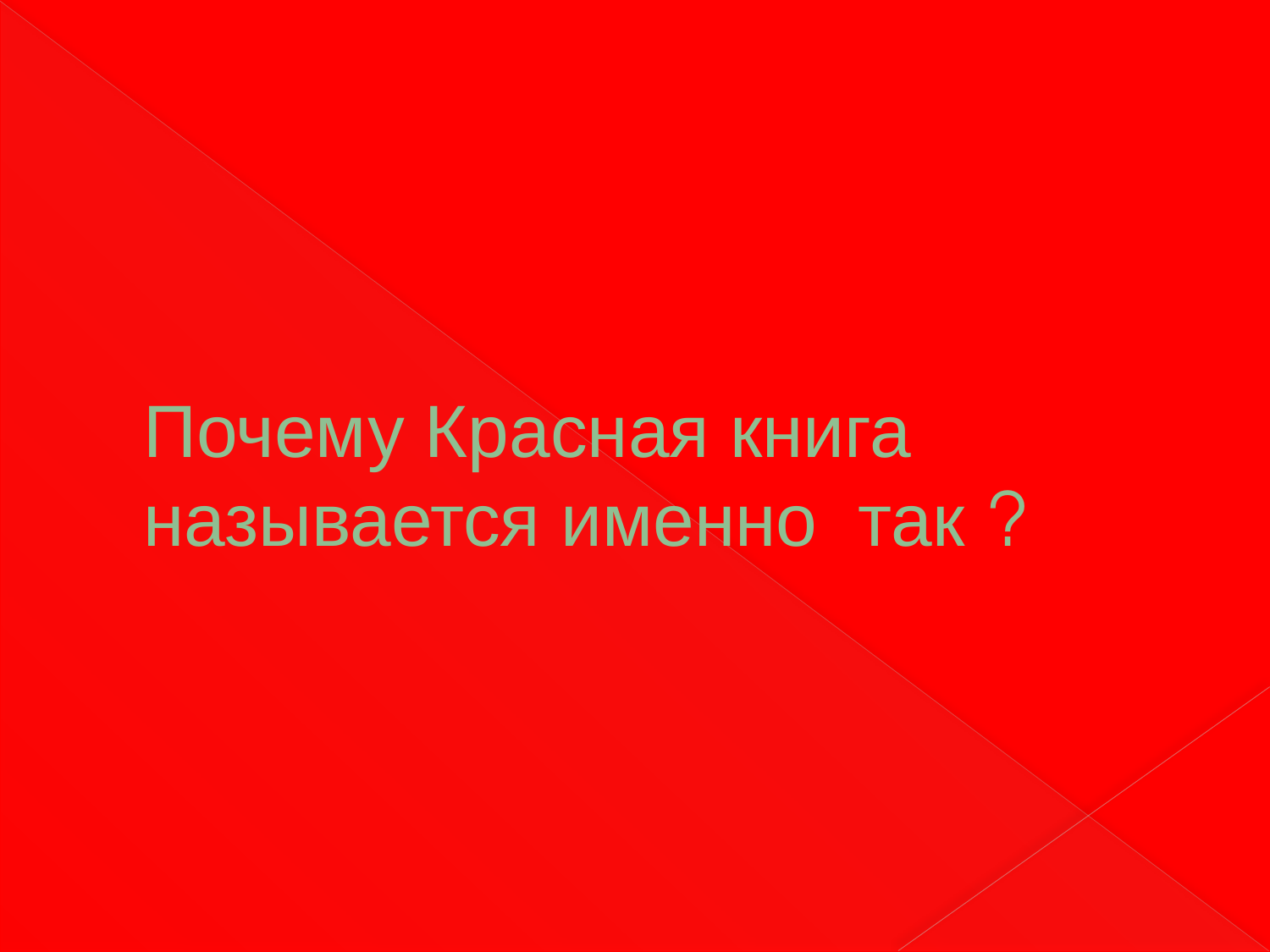

# Почему Красная книга называется именно  так ?